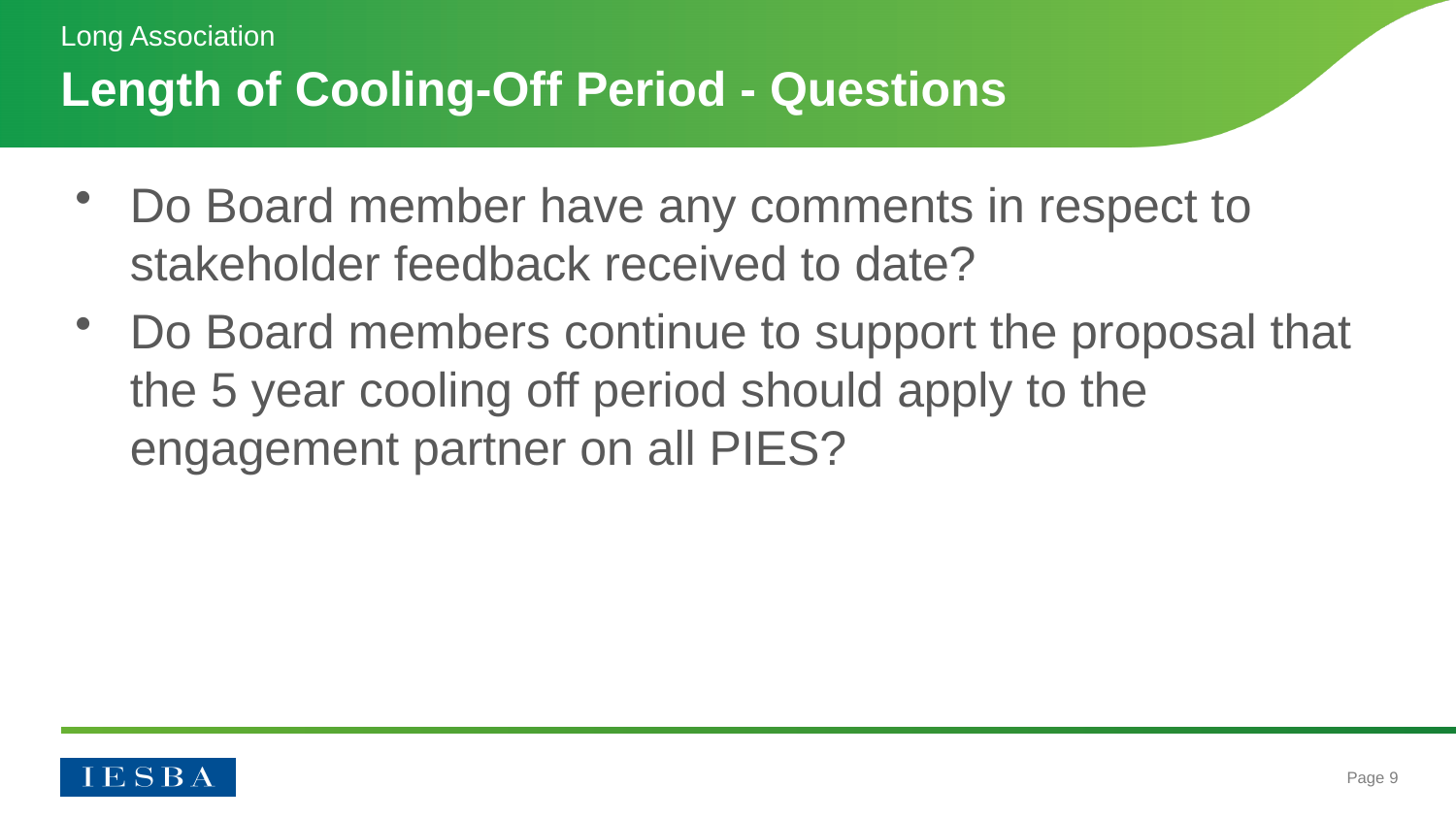

Long Association
# Length of Cooling-Off Period - Questions
Do Board member have any comments in respect to stakeholder feedback received to date?
Do Board members continue to support the proposal that the 5 year cooling off period should apply to the engagement partner on all PIES?